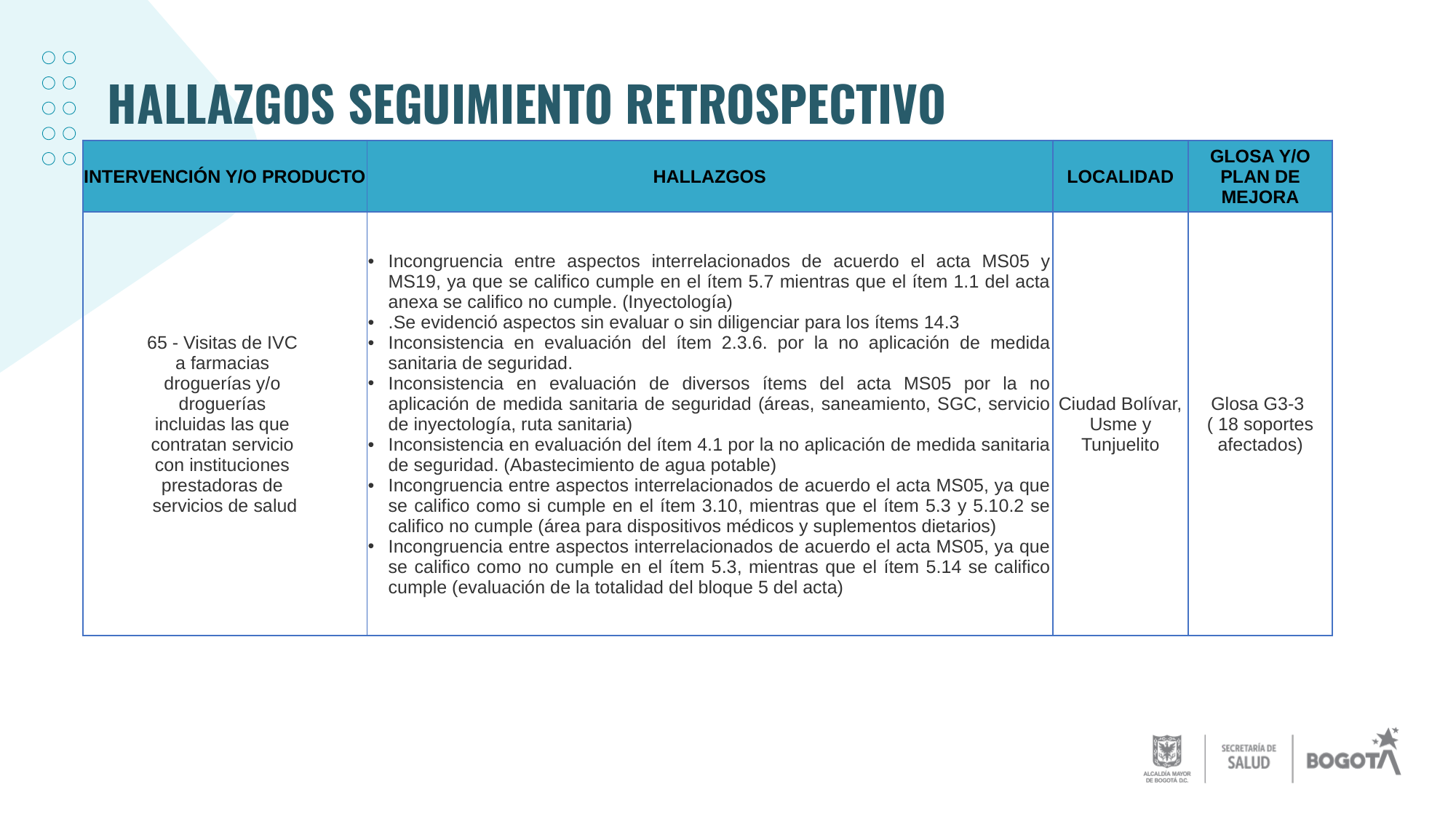

# HALLAZGOS SEGUIMIENTO RETROSPECTIVO
| INTERVENCIÓN Y/O PRODUCTO | HALLAZGOS | LOCALIDAD | GLOSA Y/O PLAN DE MEJORA |
| --- | --- | --- | --- |
| 65 - Visitas de IVC a farmacias droguerías y/o droguerías incluidas las que contratan servicio con instituciones prestadoras de servicios de salud | Incongruencia entre aspectos interrelacionados de acuerdo el acta MS05 y MS19, ya que se califico cumple en el ítem 5.7 mientras que el ítem 1.1 del acta anexa se califico no cumple. (Inyectología) .Se evidenció aspectos sin evaluar o sin diligenciar para los ítems 14.3 Inconsistencia en evaluación del ítem 2.3.6. por la no aplicación de medida sanitaria de seguridad. Inconsistencia en evaluación de diversos ítems del acta MS05 por la no aplicación de medida sanitaria de seguridad (áreas, saneamiento, SGC, servicio de inyectología, ruta sanitaria) Inconsistencia en evaluación del ítem 4.1 por la no aplicación de medida sanitaria de seguridad. (Abastecimiento de agua potable) Incongruencia entre aspectos interrelacionados de acuerdo el acta MS05, ya que se califico como si cumple en el ítem 3.10, mientras que el ítem 5.3 y 5.10.2 se califico no cumple (área para dispositivos médicos y suplementos dietarios) Incongruencia entre aspectos interrelacionados de acuerdo el acta MS05, ya que se califico como no cumple en el ítem 5.3, mientras que el ítem 5.14 se califico cumple (evaluación de la totalidad del bloque 5 del acta) | Ciudad Bolívar, Usme y Tunjuelito | Glosa G3-3 ( 18 soportes afectados) |